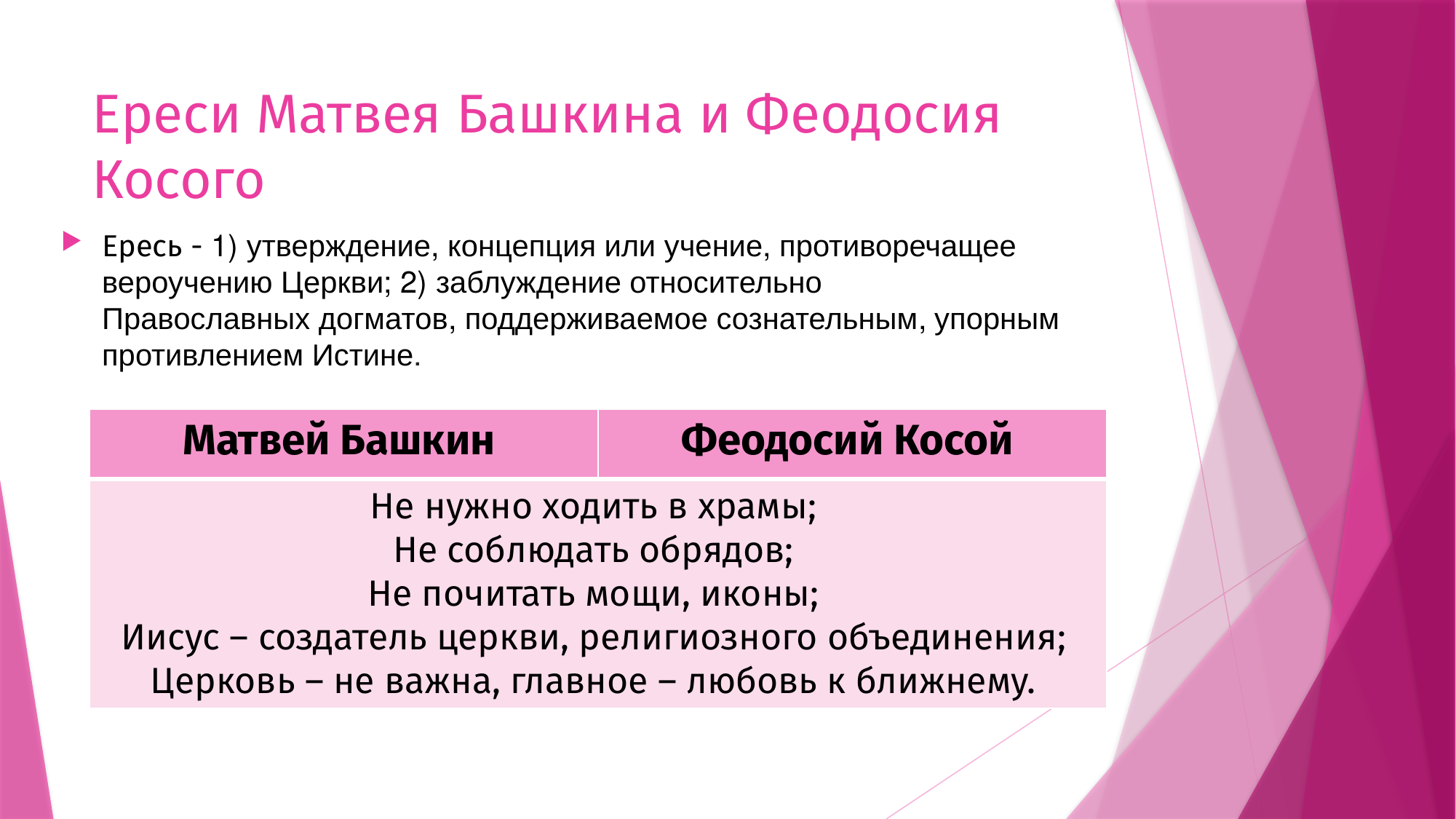

# Ереси Матвея Башкина и Феодосия Косого
Ересь - 1) утверждение, концепция или учение, противоречащее вероучению Церкви; 2) заблуждение относительно Православных догматов, поддерживаемое сознательным, упорным противлением Истине.

| Матвей Башкин | Феодосий Косой |
| --- | --- |
| Не нужно ходить в храмы; Не соблюдать обрядов; Не почитать мощи, иконы; Иисус – создатель церкви, религиозного объединения; Церковь – не важна, главное – любовь к ближнему. | Не нужно ходить в храмы; Не соблюдать обрядов; Не почитать мощи, иконы; |